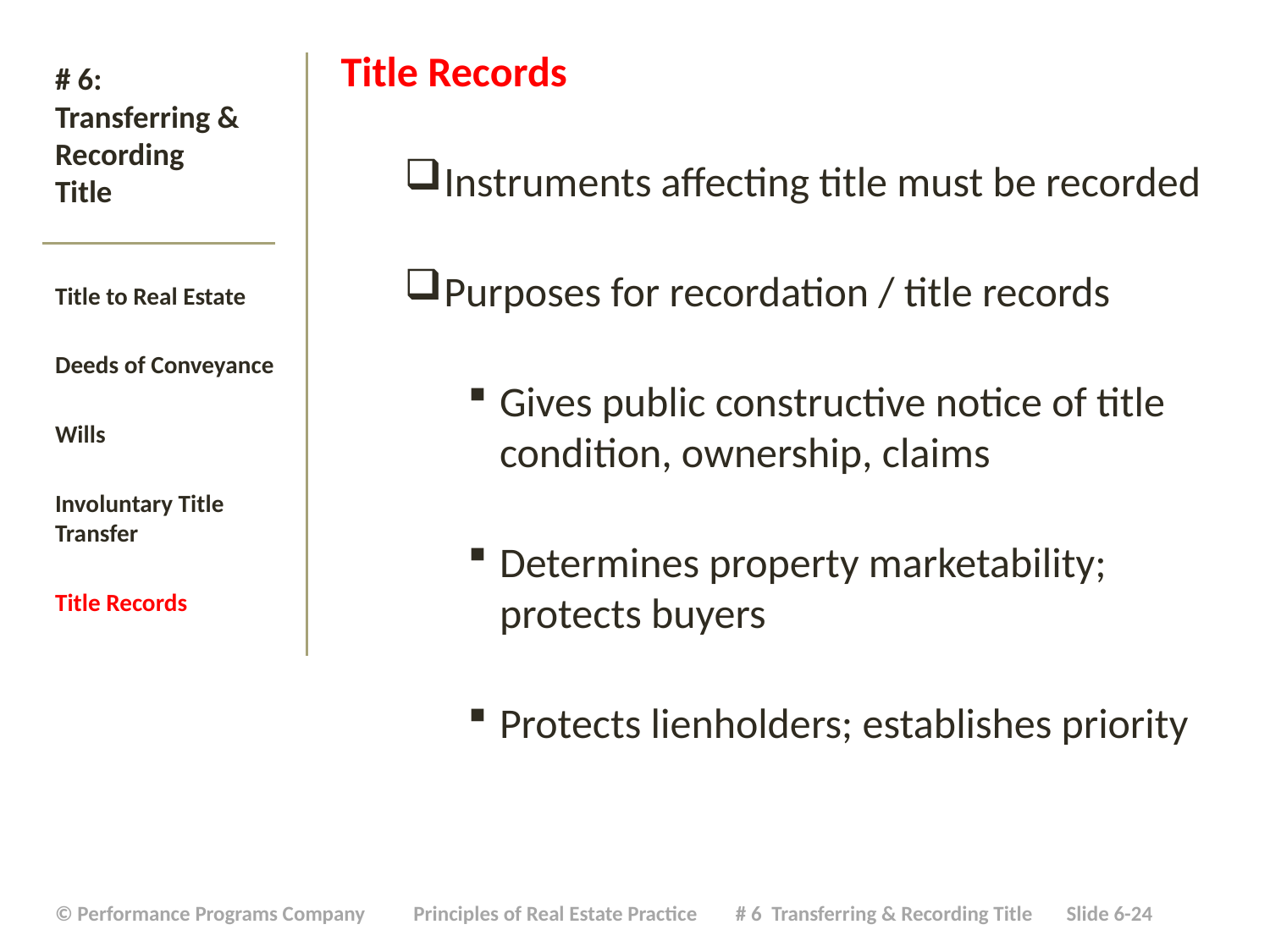

Title Records

Instruments affecting title must be recorded
Purposes for recordation / title records
Gives public constructive notice of title condition, ownership, claims
Determines property marketability; protects buyers
Protects lienholders; establishes priority

# # 6: Transferring & Recording Title

Title to Real Estate

Deeds of Conveyance

Wills

Involuntary Title Transfer

Title Records

| © Performance Programs Company Principles of Real Estate Practice # 6 Transferring & Recording Title Slide 6-24 |
| --- |